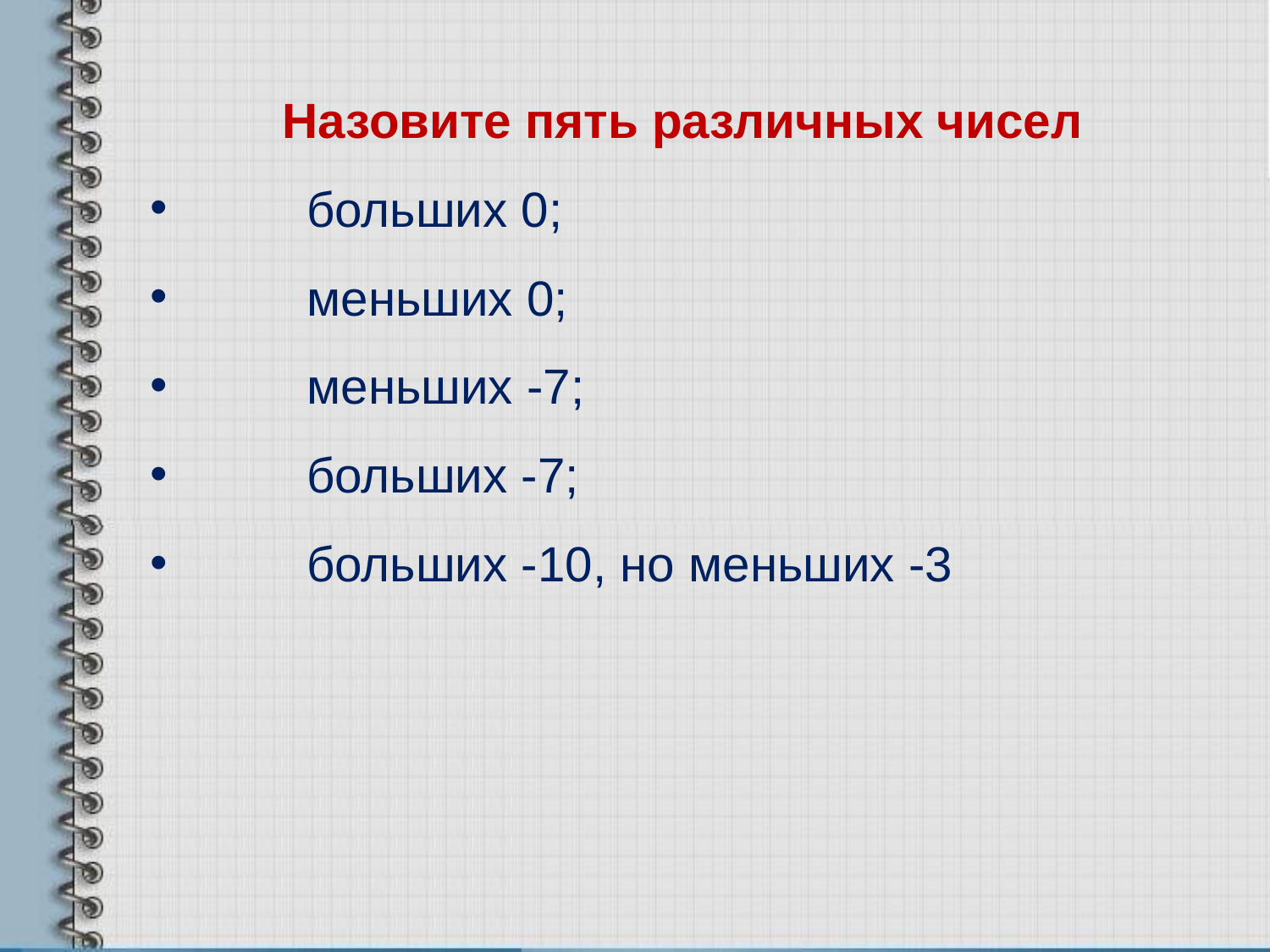

Назовите пять различных чисел
	больших 0;
	меньших 0;
	меньших -7;
	больших -7;
	больших -10, но меньших -3